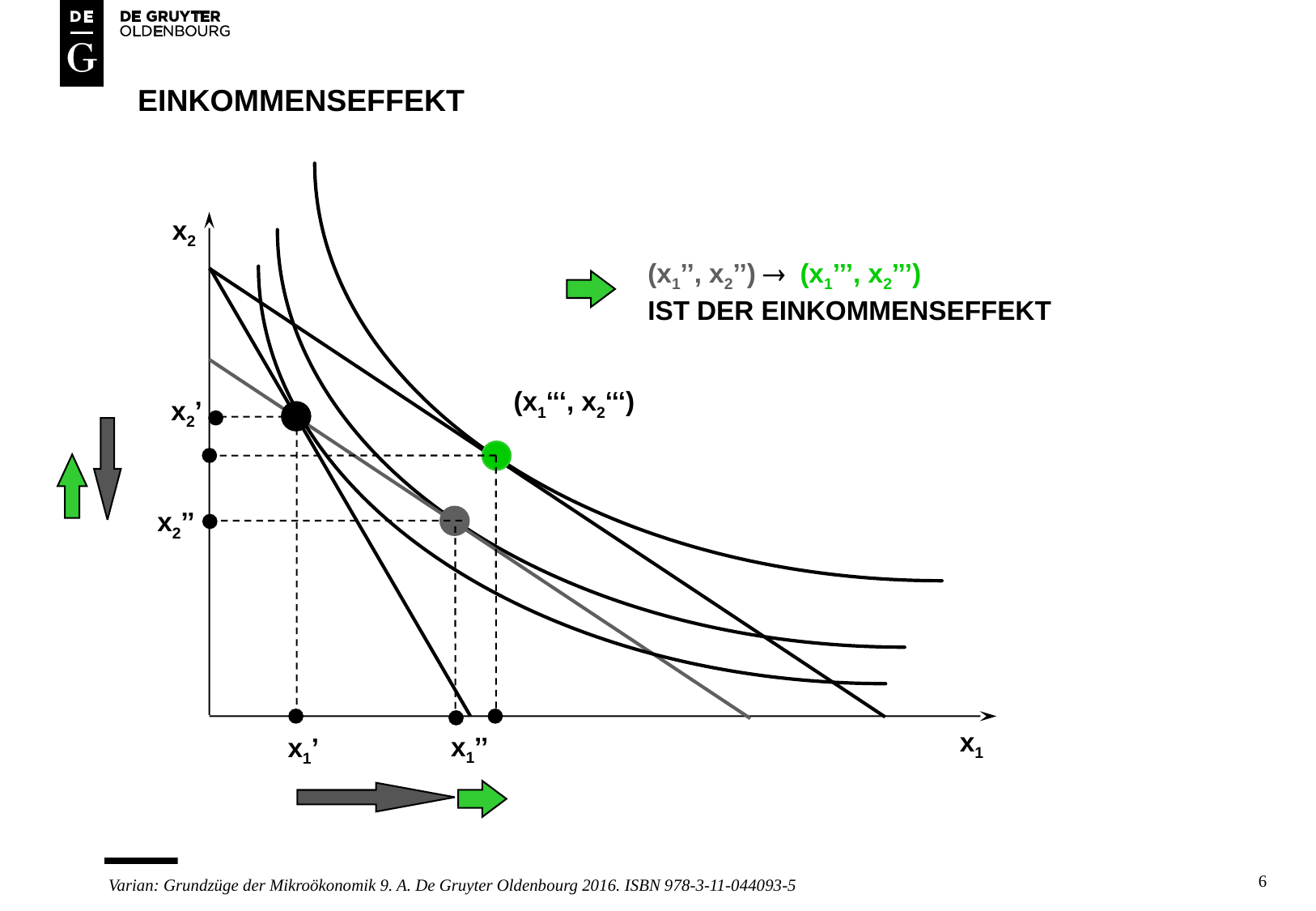

# einkommenseffekt

x2

(x1’’, x2’’) →  (x1’’’, x2’’’)
IST DER EINKOMMENSEFFEKT

(x1‘‘‘, x2‘‘‘)
x2’

x2’’

x1
x1’’
x1’

6
Varian: Grundzüge der Mikroökonomik 9. A. De Gruyter Oldenbourg 2016. ISBN 978-3-11-044093-5